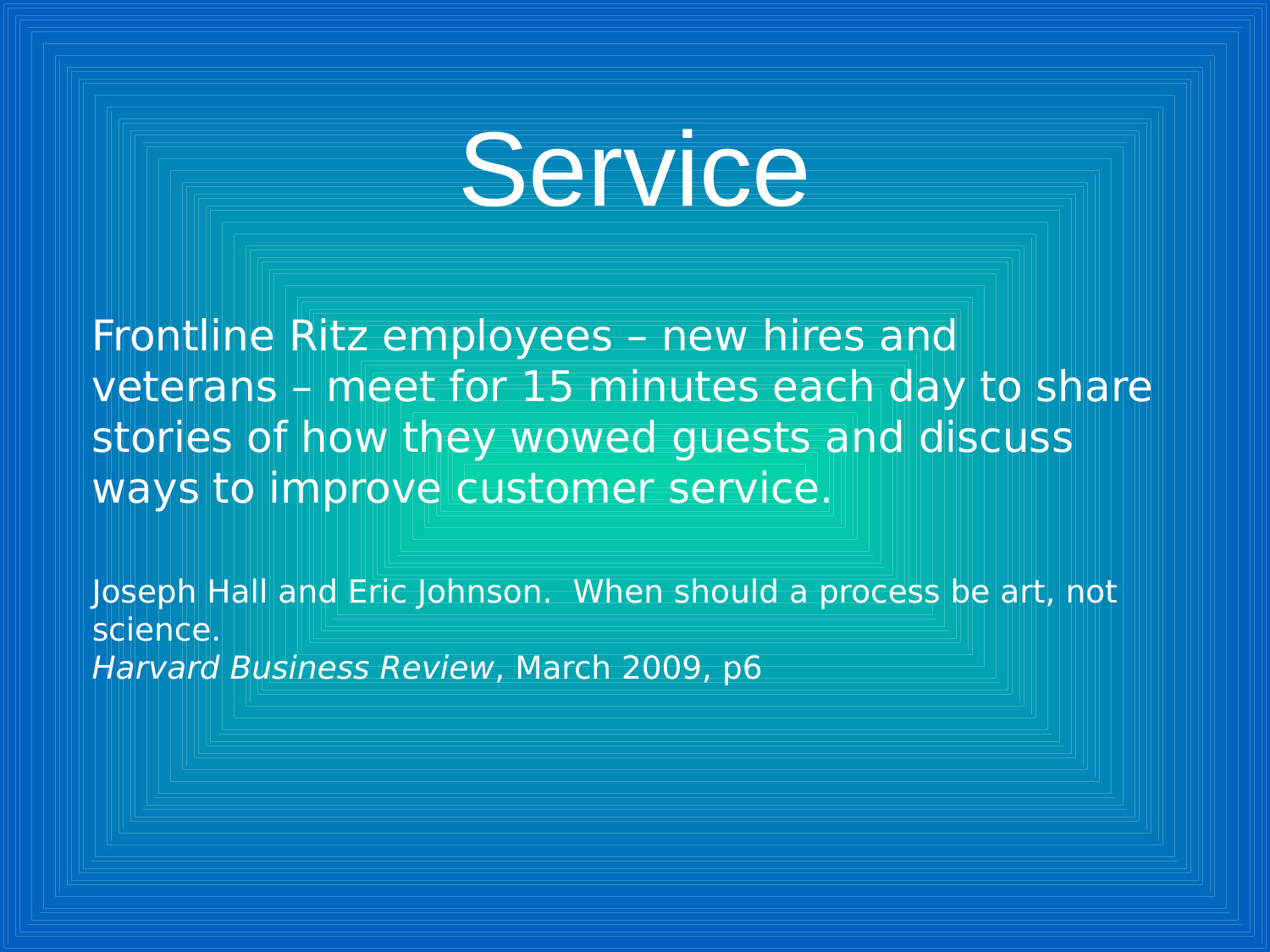

# Service

Frontline Ritz employees – new hires and veterans – meet for 15 minutes each day to share stories of how they wowed guests and discuss ways to improve customer service.

Joseph Hall and Eric Johnson.  When should a process be art, not science.
Harvard Business Review, March 2009, p6